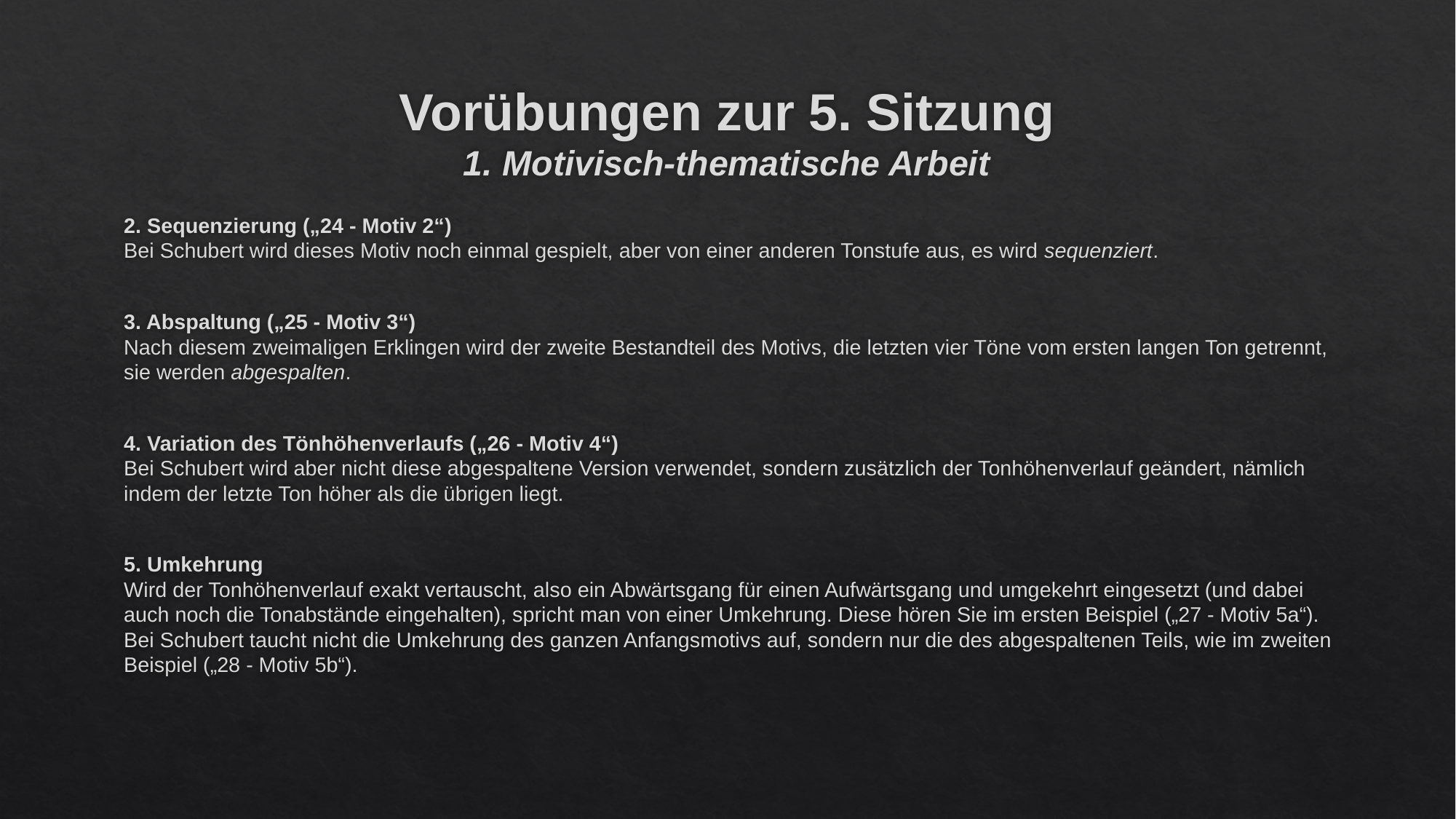

# Vorübungen zur 5. Sitzung 1. Motivisch-thematische Arbeit
2. Sequenzierung („24 - Motiv 2“)
Bei Schubert wird dieses Motiv noch einmal gespielt, aber von einer anderen Tonstufe aus, es wird sequenziert.

3. Abspaltung („25 - Motiv 3“)
Nach diesem zweimaligen Erklingen wird der zweite Bestandteil des Motivs, die letzten vier Töne vom ersten langen Ton getrennt, sie werden abgespalten.

4. Variation des Tönhöhenverlaufs („26 - Motiv 4“)
Bei Schubert wird aber nicht diese abgespaltene Version verwendet, sondern zusätzlich der Tonhöhenverlauf geändert, nämlich indem der letzte Ton höher als die übrigen liegt.

5. Umkehrung
Wird der Tonhöhenverlauf exakt vertauscht, also ein Abwärtsgang für einen Aufwärtsgang und umgekehrt eingesetzt (und dabei auch noch die Tonabstände eingehalten), spricht man von einer Umkehrung. Diese hören Sie im ersten Beispiel („27 - Motiv 5a“).
Bei Schubert taucht nicht die Umkehrung des ganzen Anfangsmotivs auf, sondern nur die des abgespaltenen Teils, wie im zweiten Beispiel („28 - Motiv 5b“).